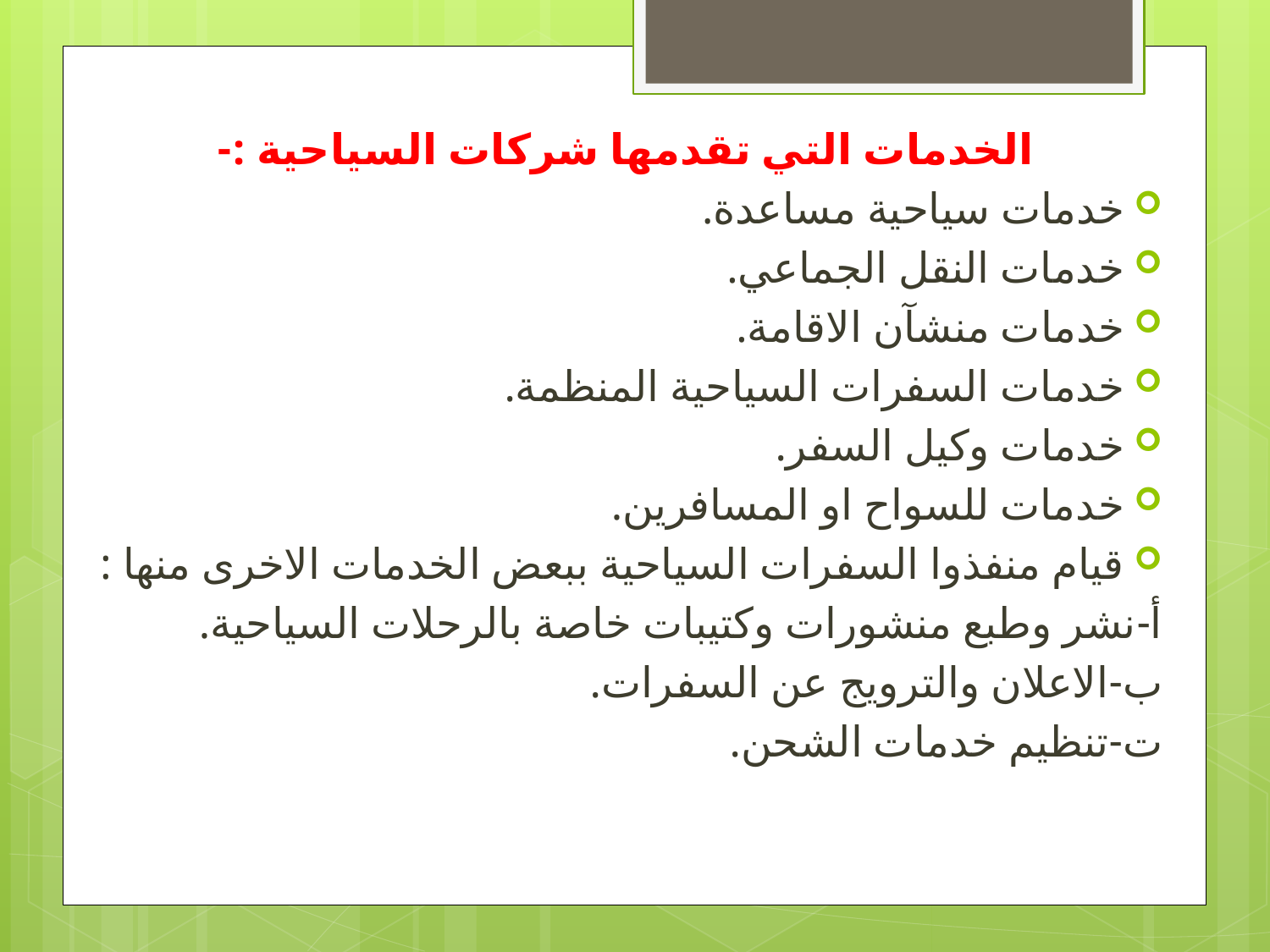

الخدمات التي تقدمها شركات السياحية :-
خدمات سياحية مساعدة.
خدمات النقل الجماعي.
خدمات منشآن الاقامة.
خدمات السفرات السياحية المنظمة.
خدمات وكيل السفر.
خدمات للسواح او المسافرين.
قيام منفذوا السفرات السياحية ببعض الخدمات الاخرى منها :
أ‌-نشر وطبع منشورات وكتيبات خاصة بالرحلات السياحية.
ب‌-الاعلان والترويج عن السفرات.
ت‌-تنظيم خدمات الشحن.